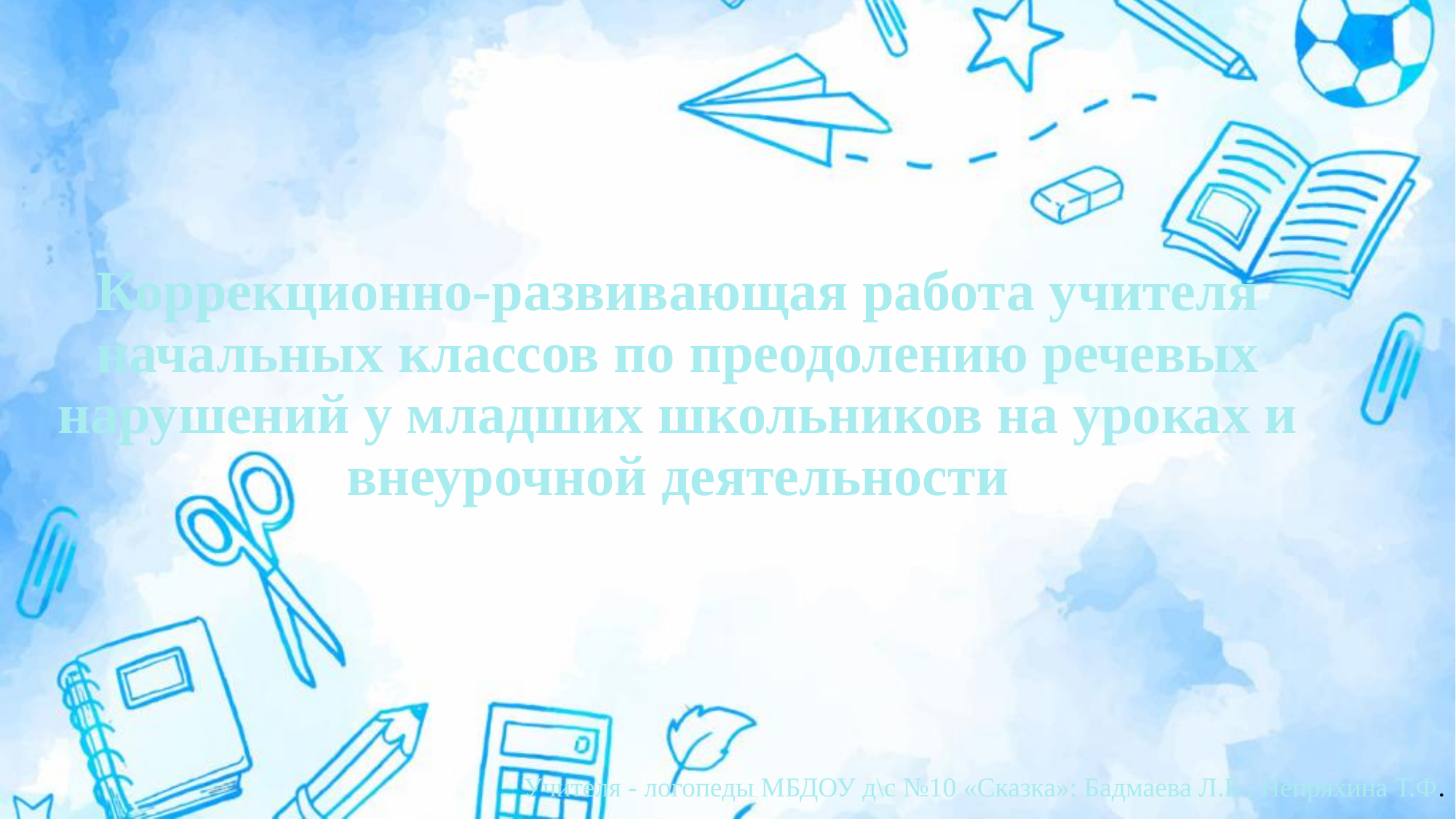

# Коррекционно-развивающая работа учителя начальных классов по преодолению речевых нарушений у младших школьников на уроках и внеурочной деятельности
Учителя - логопеды МБДОУ д\с №10 «Сказка»: Бадмаева Л.Б., Непряхина Т.Ф.